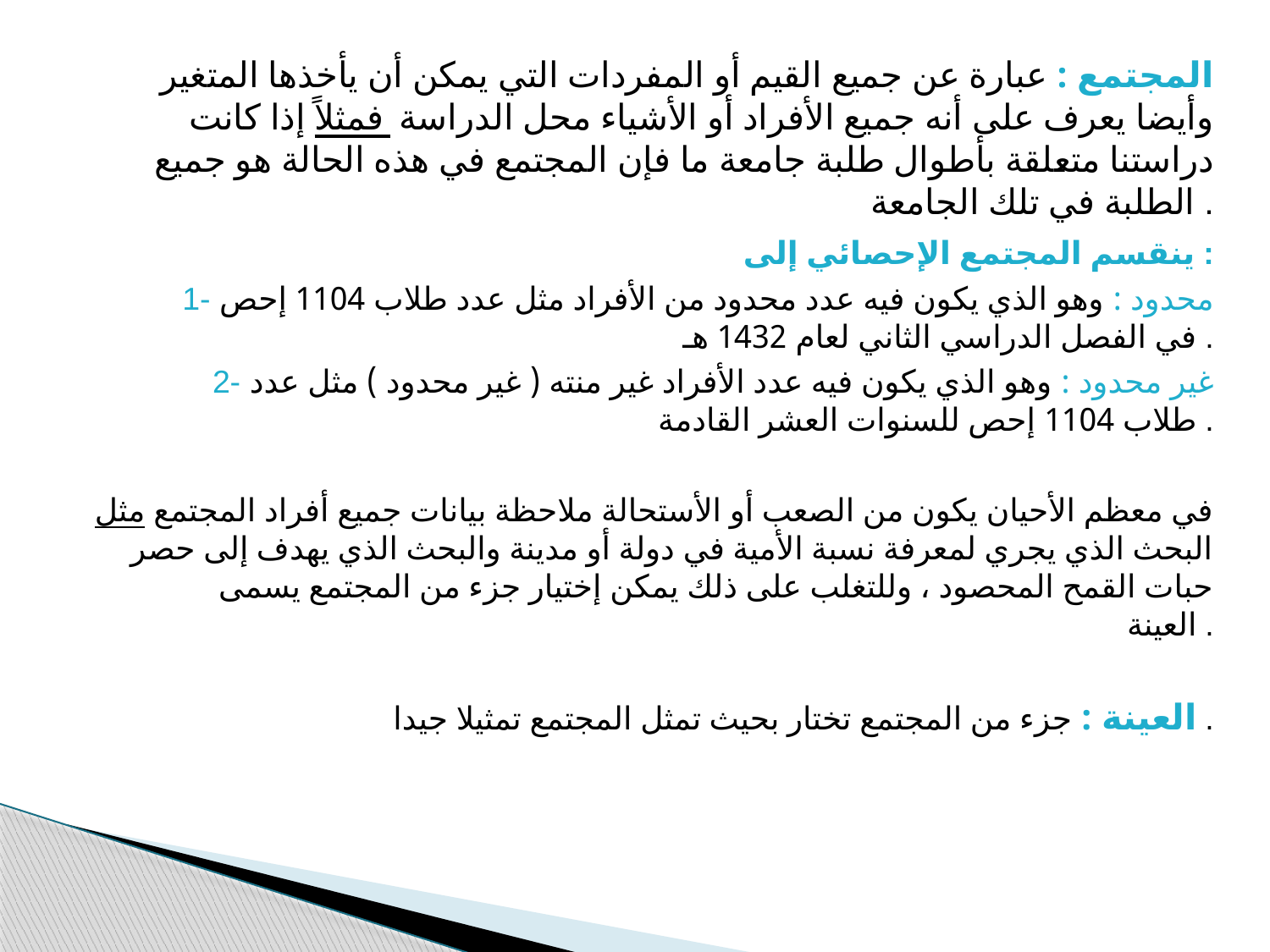

المجتمع : عبارة عن جميع القيم أو المفردات التي يمكن أن يأخذها المتغير وأيضا يعرف على أنه جميع الأفراد أو الأشياء محل الدراسة فمثلاً إذا كانت دراستنا متعلقة بأطوال طلبة جامعة ما فإن المجتمع في هذه الحالة هو جميع الطلبة في تلك الجامعة .
   ينقسم المجتمع الإحصائي إلى :
      1- محدود : وهو الذي يكون فيه عدد محدود من الأفراد مثل عدد طلاب 1104 إحص في الفصل الدراسي الثاني لعام 1432 هـ .
      2- غير محدود : وهو الذي يكون فيه عدد الأفراد غير منته ( غير محدود ) مثل عدد طلاب 1104 إحص للسنوات العشر القادمة .

في معظم الأحيان يكون من الصعب أو الأستحالة ملاحظة بيانات جميع أفراد المجتمع مثل البحث الذي يجري لمعرفة نسبة الأمية في دولة أو مدينة والبحث الذي يهدف إلى حصر حبات القمح المحصود ، وللتغلب على ذلك يمكن إختيار جزء من المجتمع يسمى العينة .

العينة : جزء من المجتمع تختار بحيث تمثل المجتمع تمثيلا جيدا .